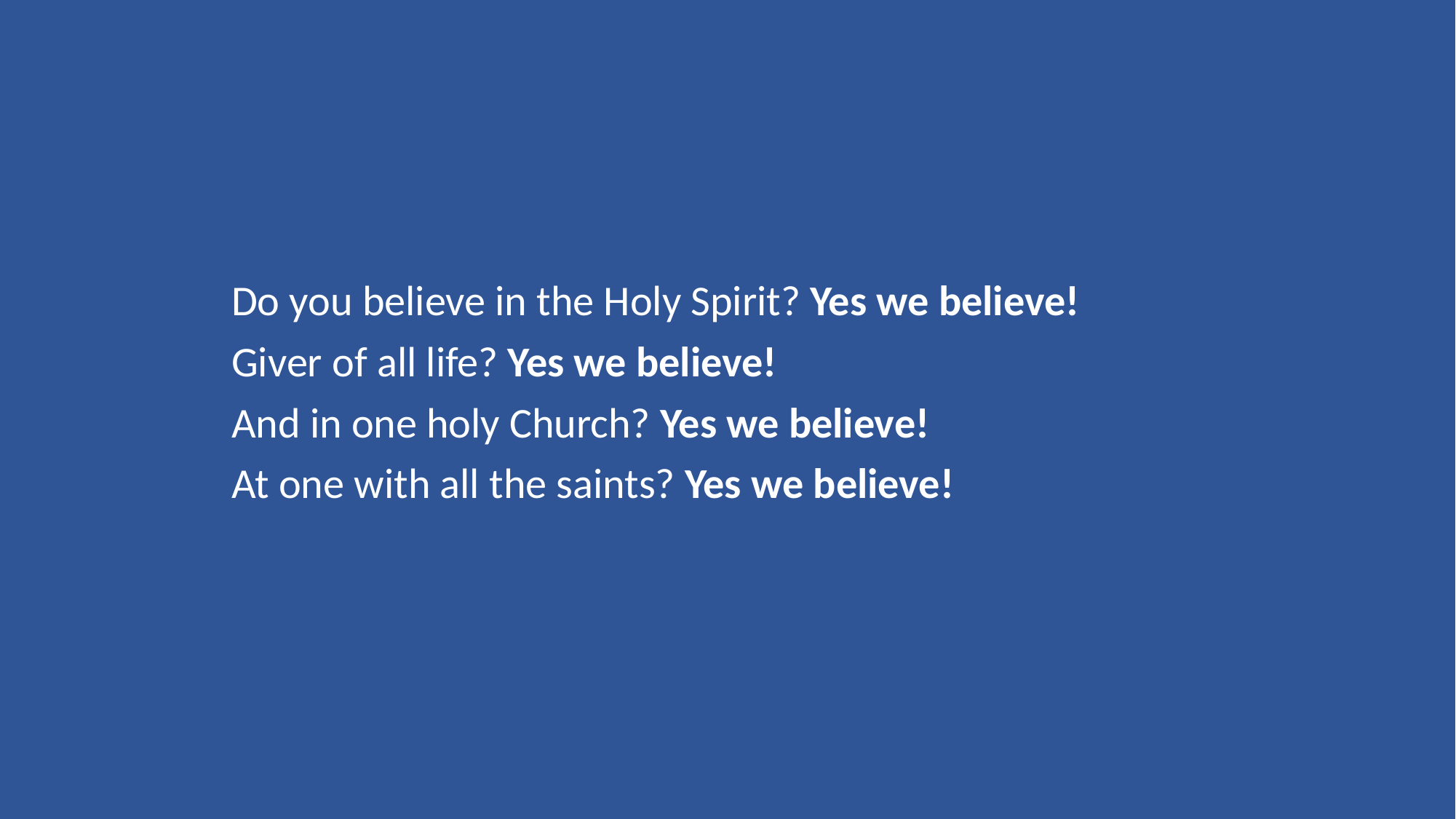

Do you believe in the Holy Spirit? Yes we believe!
Giver of all life? Yes we believe!
And in one holy Church? Yes we believe!
At one with all the saints? Yes we believe!